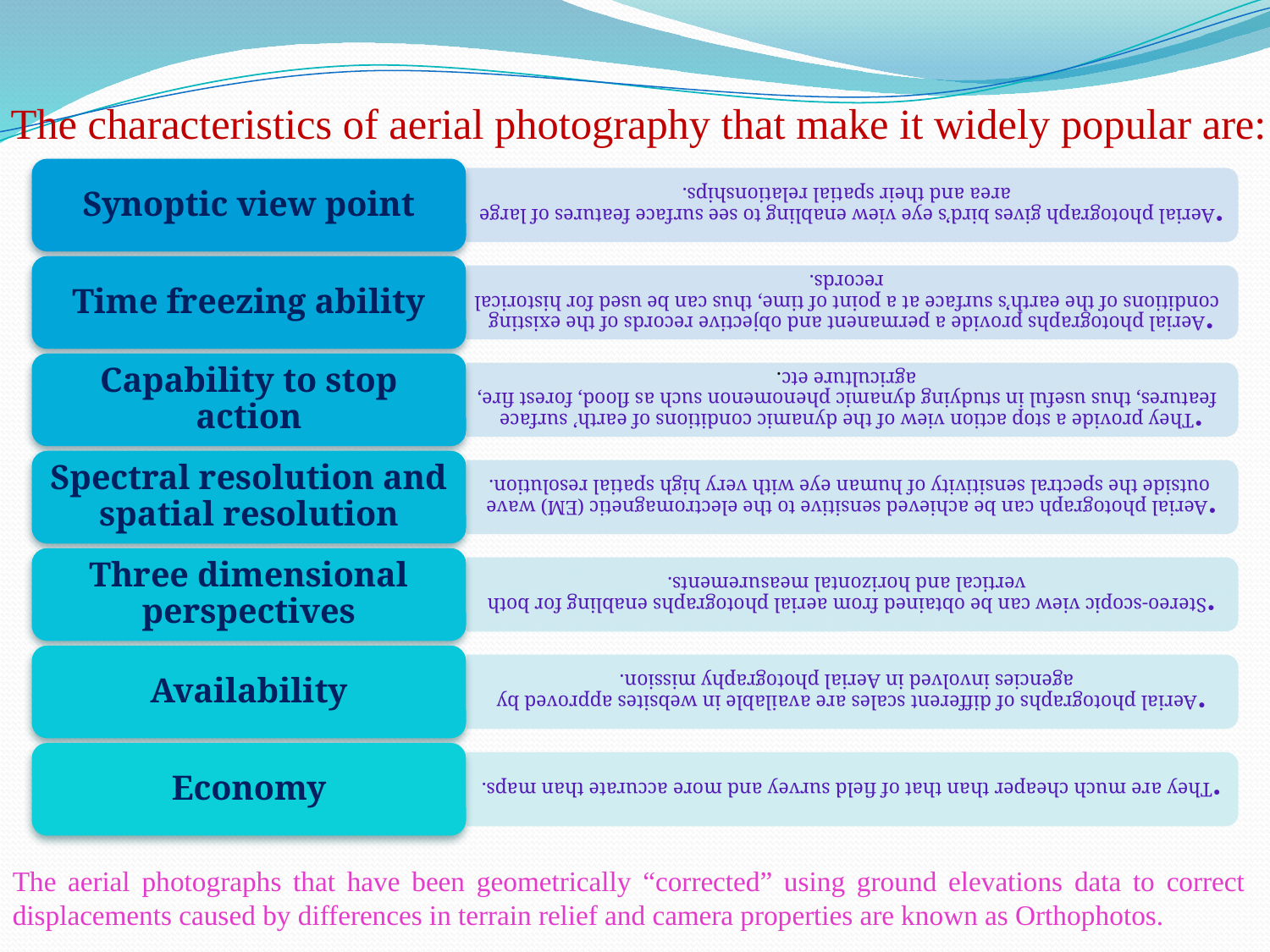

# The characteristics of aerial photography that make it widely popular are:
Aerial photograph gives bird’s eye view enabling to see surface features of large area and their spatial relationships.
Synoptic view point
Aerial photographs provide a permanent and objective records of the existing conditions of the earth’s surface at a point of time, thus can be used for historical records.
Time freezing ability
They provide a stop action view of the dynamic conditions of earth’ surface features, thus useful in studying dynamic phenomenon such as flood, forest fire, agriculture etc.
Capability to stop action
Aerial photograph can be achieved sensitive to the electromagnetic (EM) wave outside the spectral sensitivity of human eye with very high spatial resolution.
Spectral resolution and spatial resolution
Stereo-scopic view can be obtained from aerial photographs enabling for both vertical and horizontal measurements.
Three dimensional perspectives
Aerial photographs of different scales are available in websites approved by agencies involved in Aerial photography mission.
Availability
They are much cheaper than that of field survey and more accurate than maps.
Economy
The aerial photographs that have been geometrically “corrected” using ground elevations data to correct displacements caused by differences in terrain relief and camera properties are known as Orthophotos.